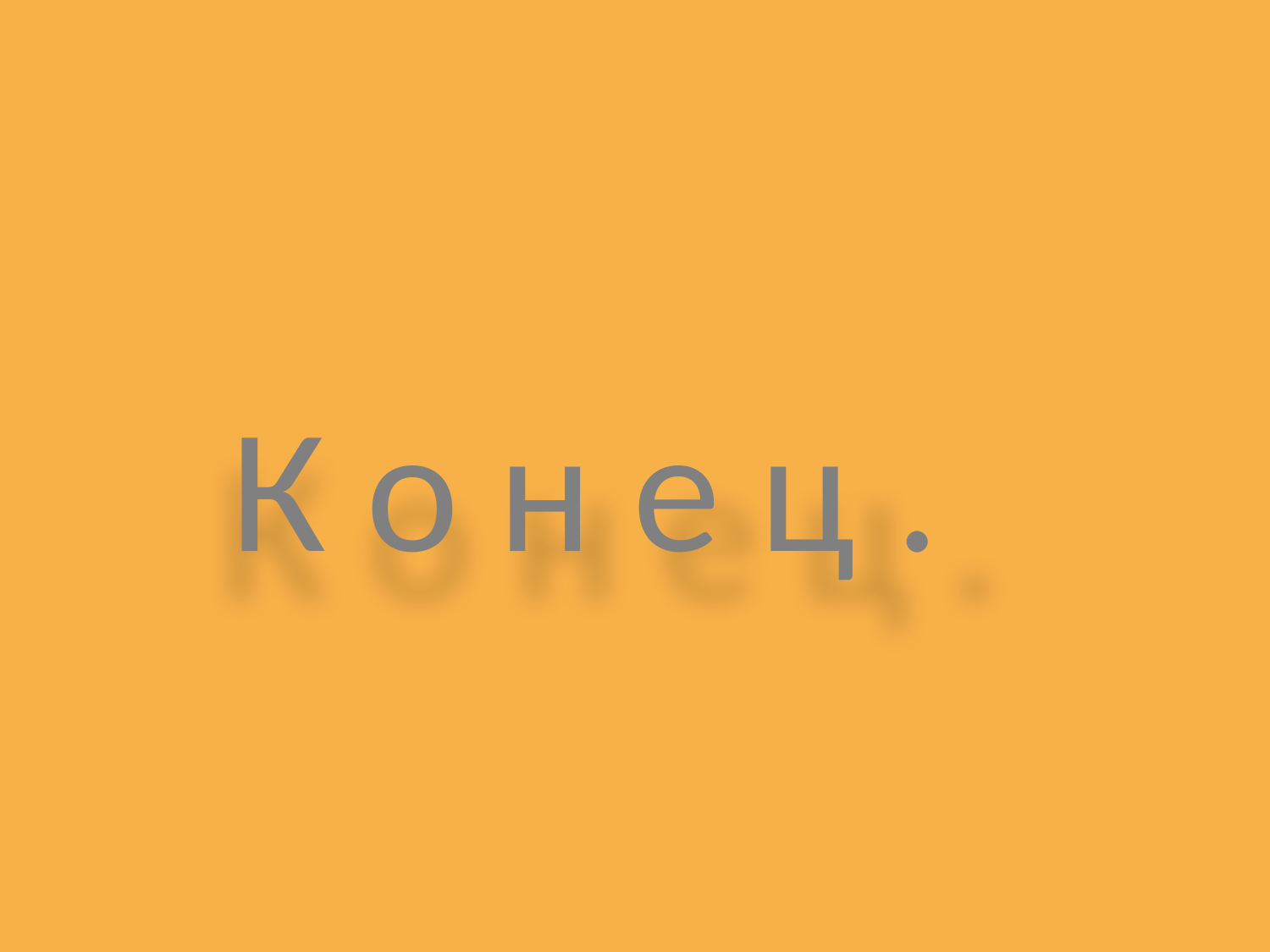

# К о н е ц .